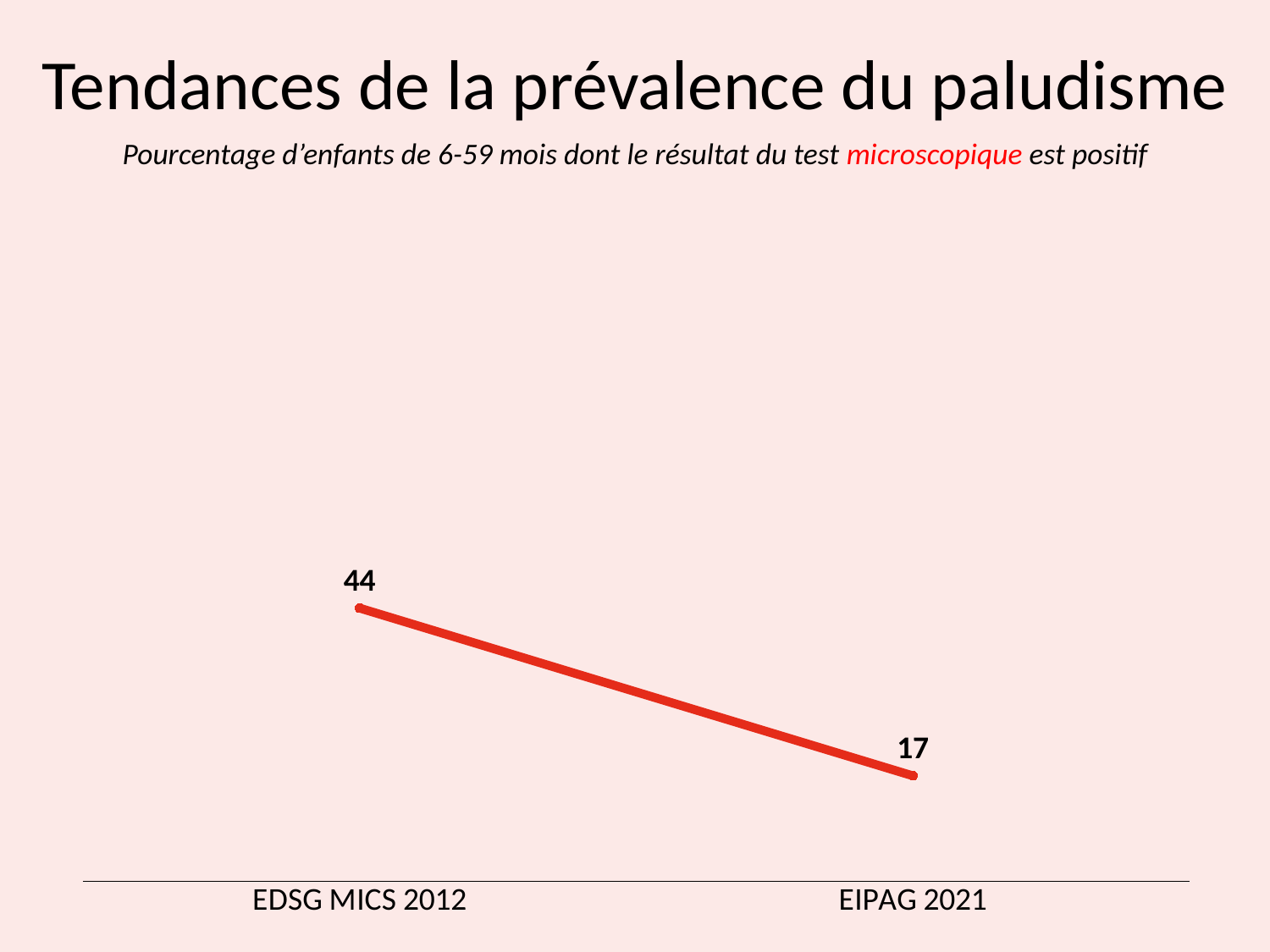

# Tendances de la prévalence du paludisme
Pourcentage d’enfants de 6-59 mois dont le résultat du test microscopique est positif

### Chart

| Category | Series 1 |
|---|---|
| EDSG MICS 2012 | 44.0 |
| EIPAG 2021 | 17.0 |